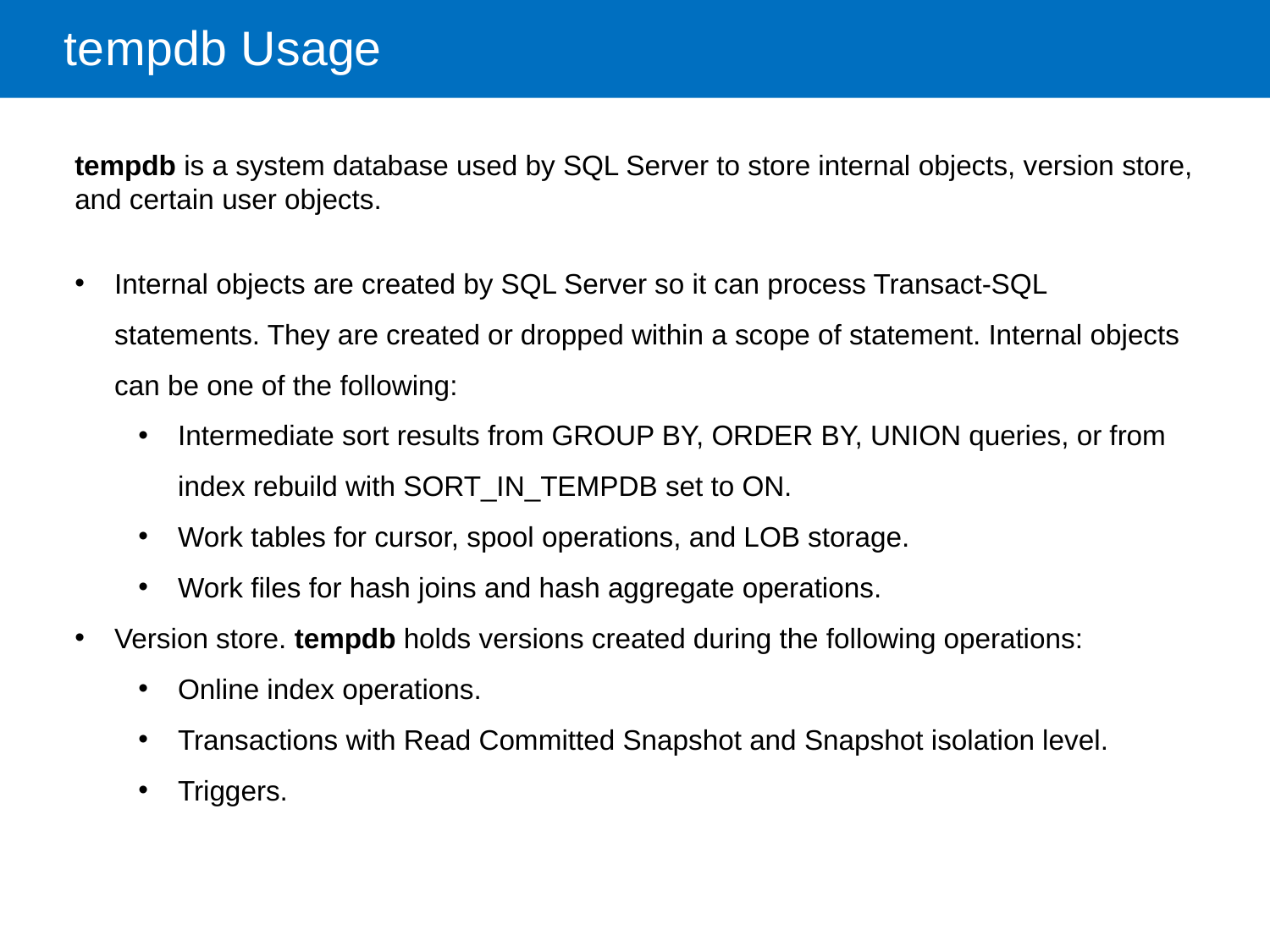

# tempdb Usage
tempdb is a system database used by SQL Server to store internal objects, version store, and certain user objects.

Internal objects are created by SQL Server so it can process Transact-SQL statements. They are created or dropped within a scope of statement. Internal objects can be one of the following:
Intermediate sort results from GROUP BY, ORDER BY, UNION queries, or from index rebuild with SORT_IN_TEMPDB set to ON.
Work tables for cursor, spool operations, and LOB storage.
Work files for hash joins and hash aggregate operations.
Version store. tempdb holds versions created during the following operations:
Online index operations.
Transactions with Read Committed Snapshot and Snapshot isolation level.
Triggers.